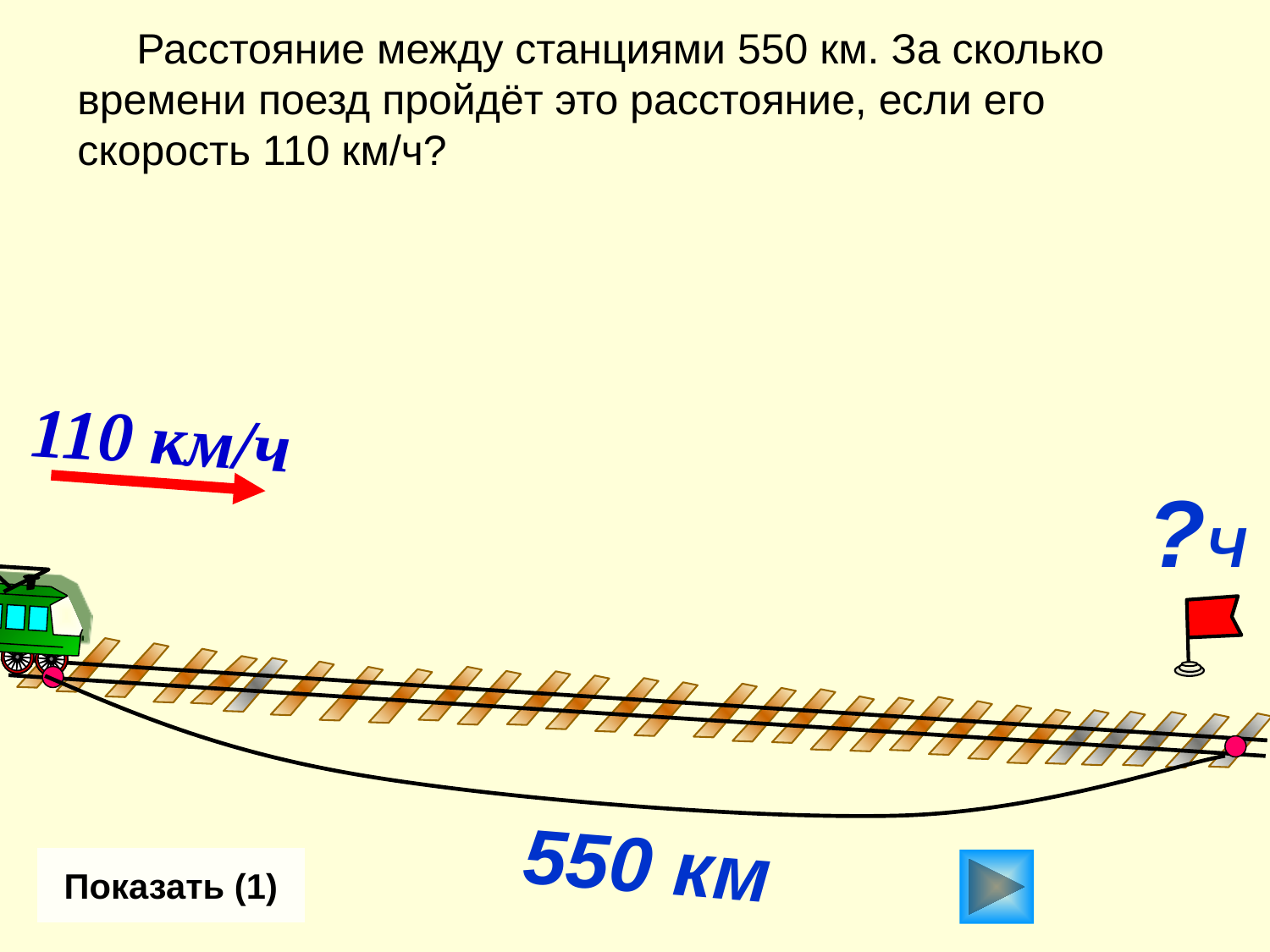

Расстояние между станциями 550 км. За сколько времени поезд пройдёт это расстояние, если его скорость 110 км/ч?
110 км/ч

?Ч

    550 км
Показать (1)